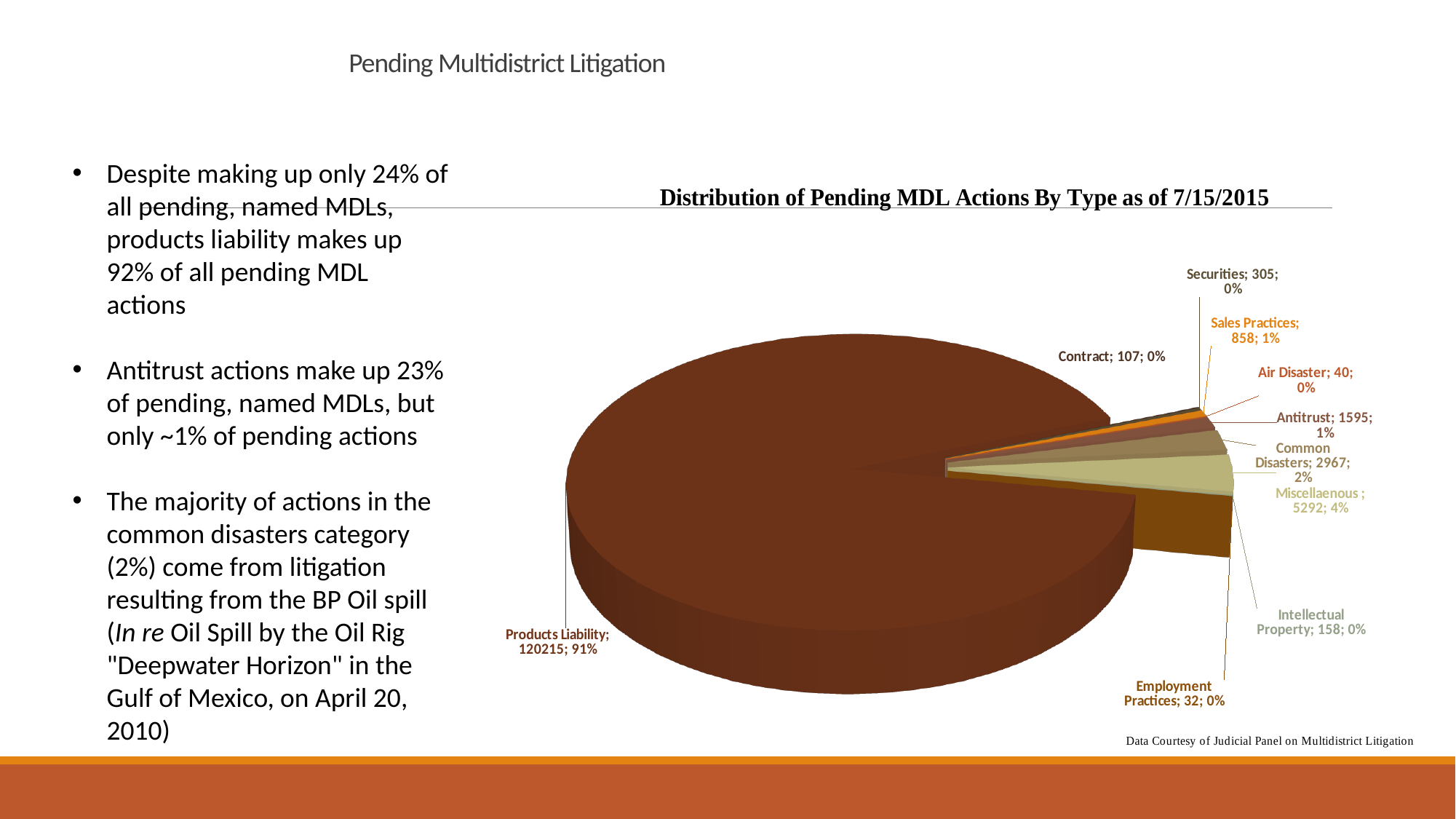

# Pending Multidistrict Litigation

[unsupported chart]

Despite making up only 24% of all pending, named MDLs, products liability makes up 92% of all pending MDL actions

Antitrust actions make up 23% of pending, named MDLs, but only ~1% of pending actions

The majority of actions in the common disasters category (2%) come from litigation resulting from the BP Oil spill (In re Oil Spill by the Oil Rig "Deepwater Horizon" in the Gulf of Mexico, on April 20, 2010)